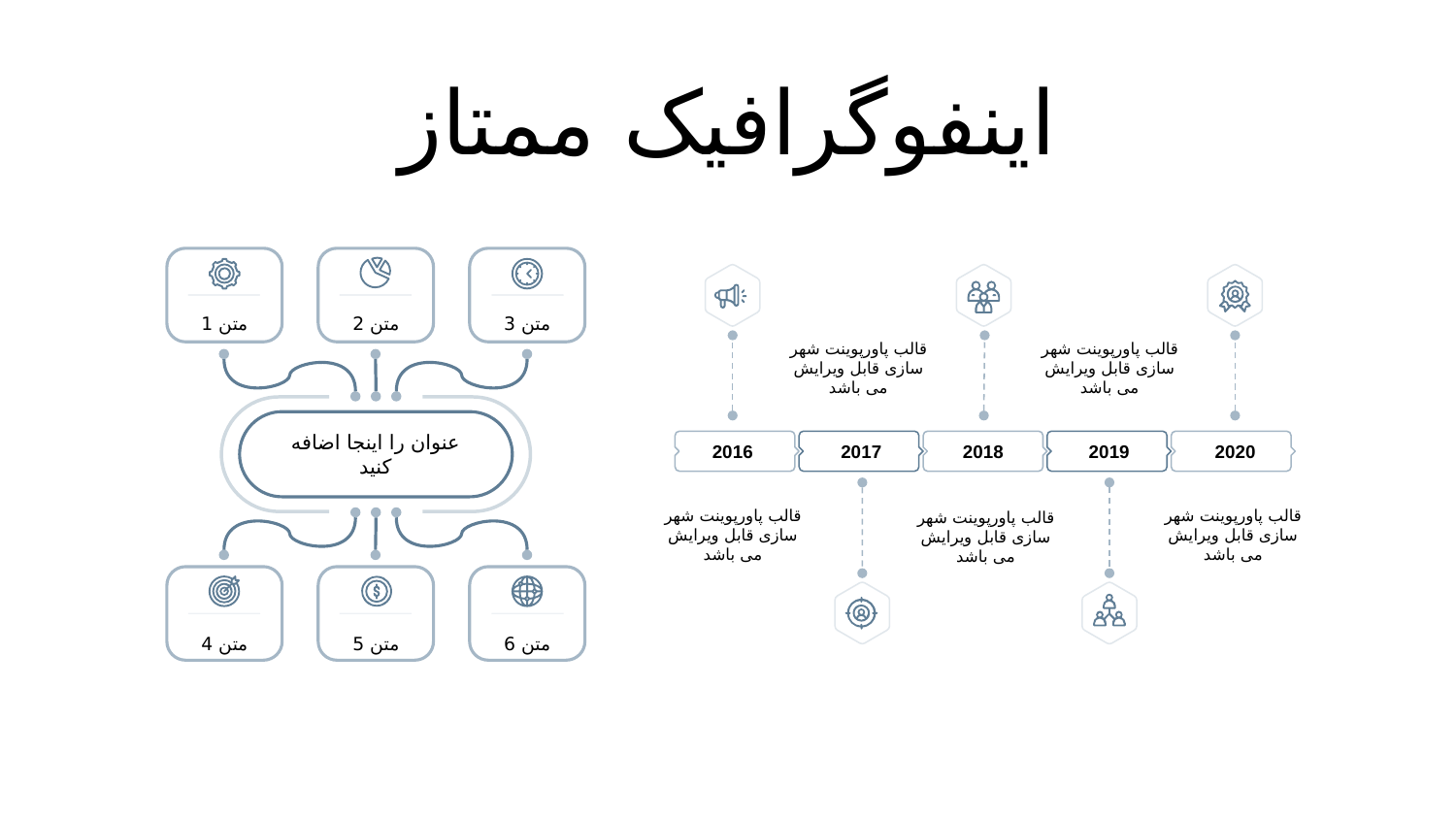

# اینفوگرافیک ممتاز

متن 2
متن 3
متن 1

قالب پاورپوینت شهر سازی قابل ویرایش می باشد
قالب پاورپوینت شهر سازی قابل ویرایش می باشد

عنوان را اینجا اضافه کنید
2016
2017
2018
2019
2020

قالب پاورپوینت شهر سازی قابل ویرایش می باشد
قالب پاورپوینت شهر سازی قابل ویرایش می باشد
قالب پاورپوینت شهر سازی قابل ویرایش می باشد

متن 4
متن 5
متن 6